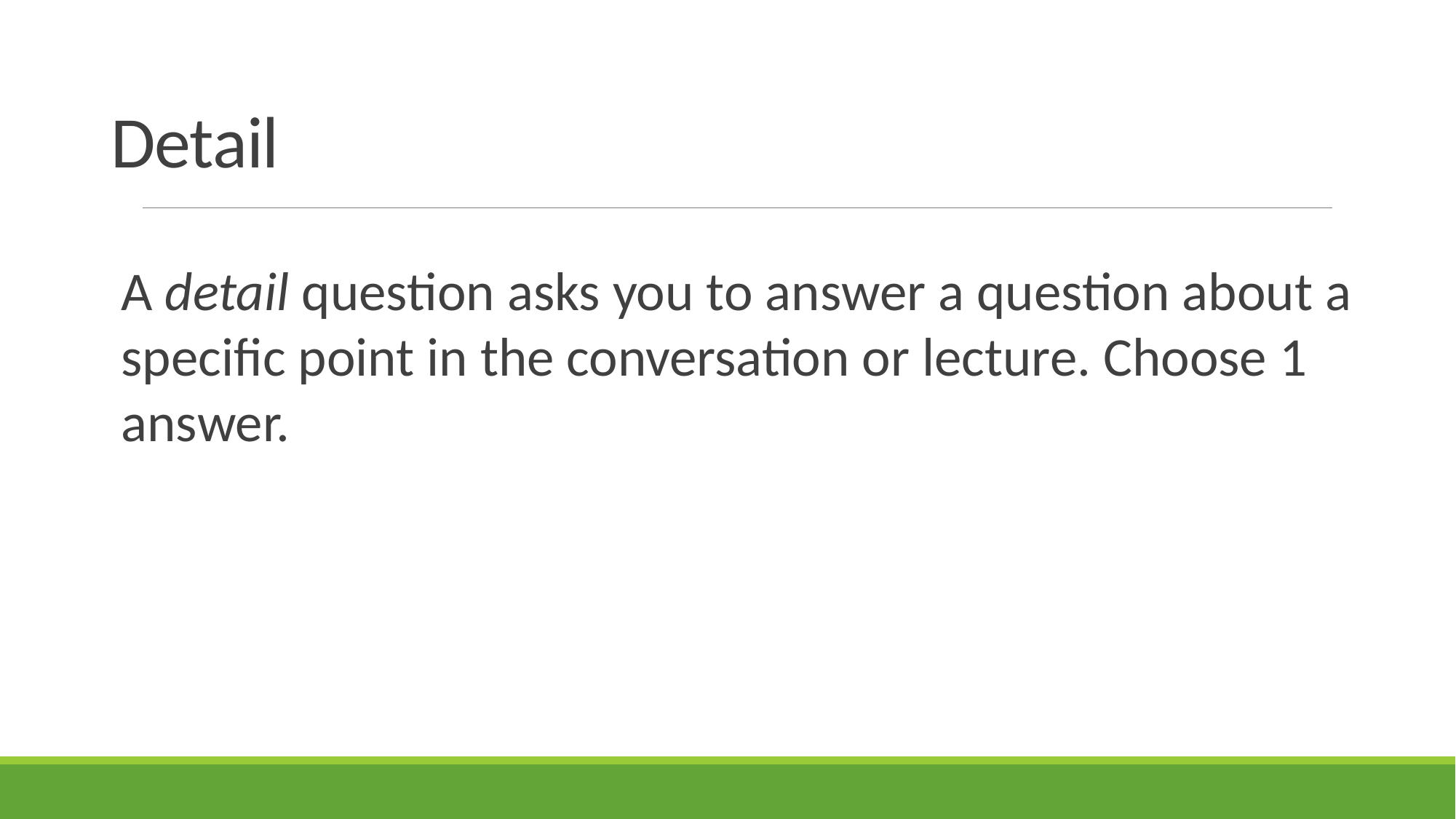

# Detail
A detail question asks you to answer a question about a specific point in the conversation or lecture. Choose 1 answer.